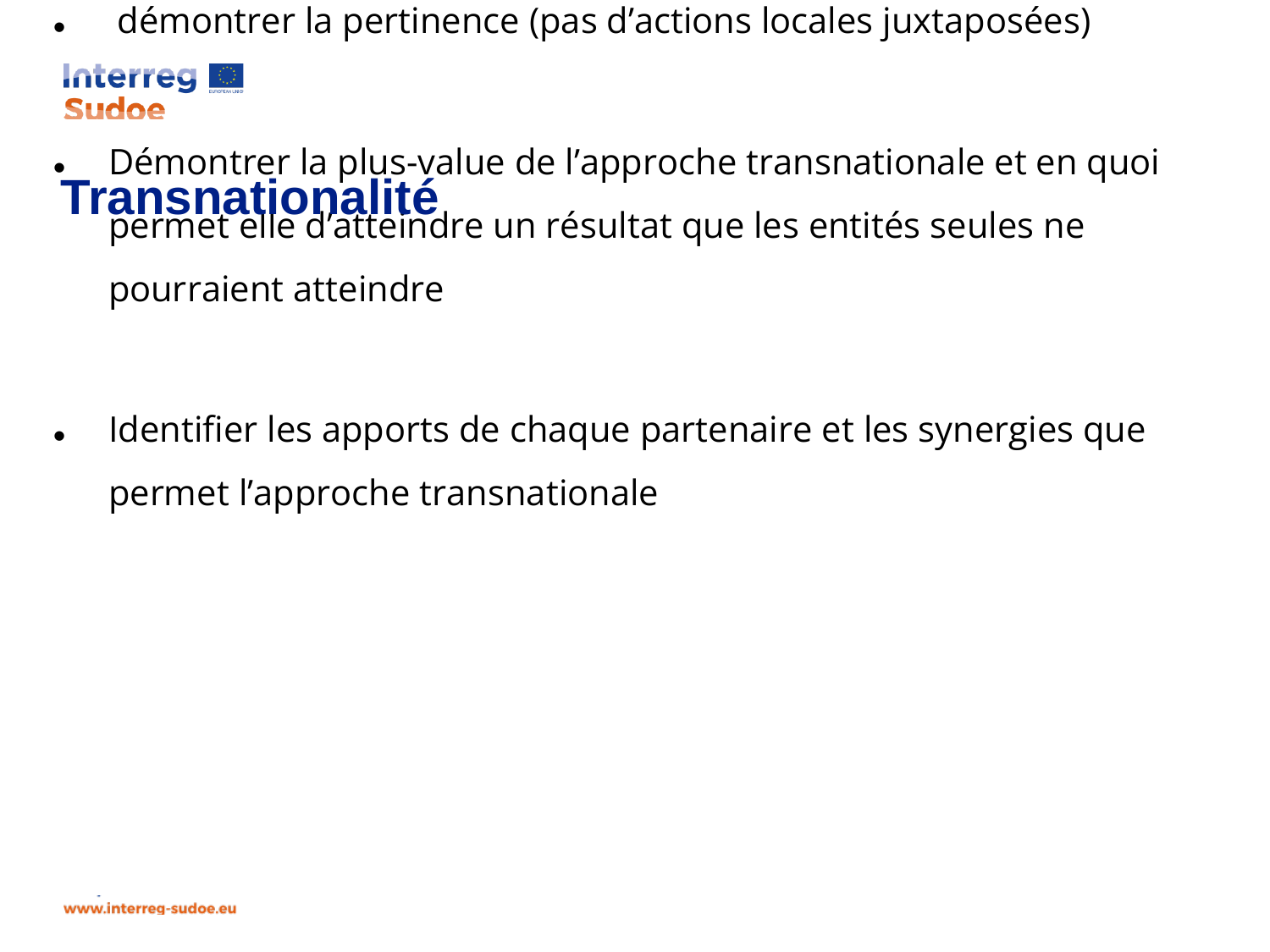

démontrer la pertinence (pas d’actions locales juxtaposées)

Démontrer la plus-value de l’approche transnationale et en quoi permet elle d’atteindre un résultat que les entités seules ne pourraient atteindre

Identifier les apports de chaque partenaire et les synergies que permet l’approche transnationale

# Transnationalité